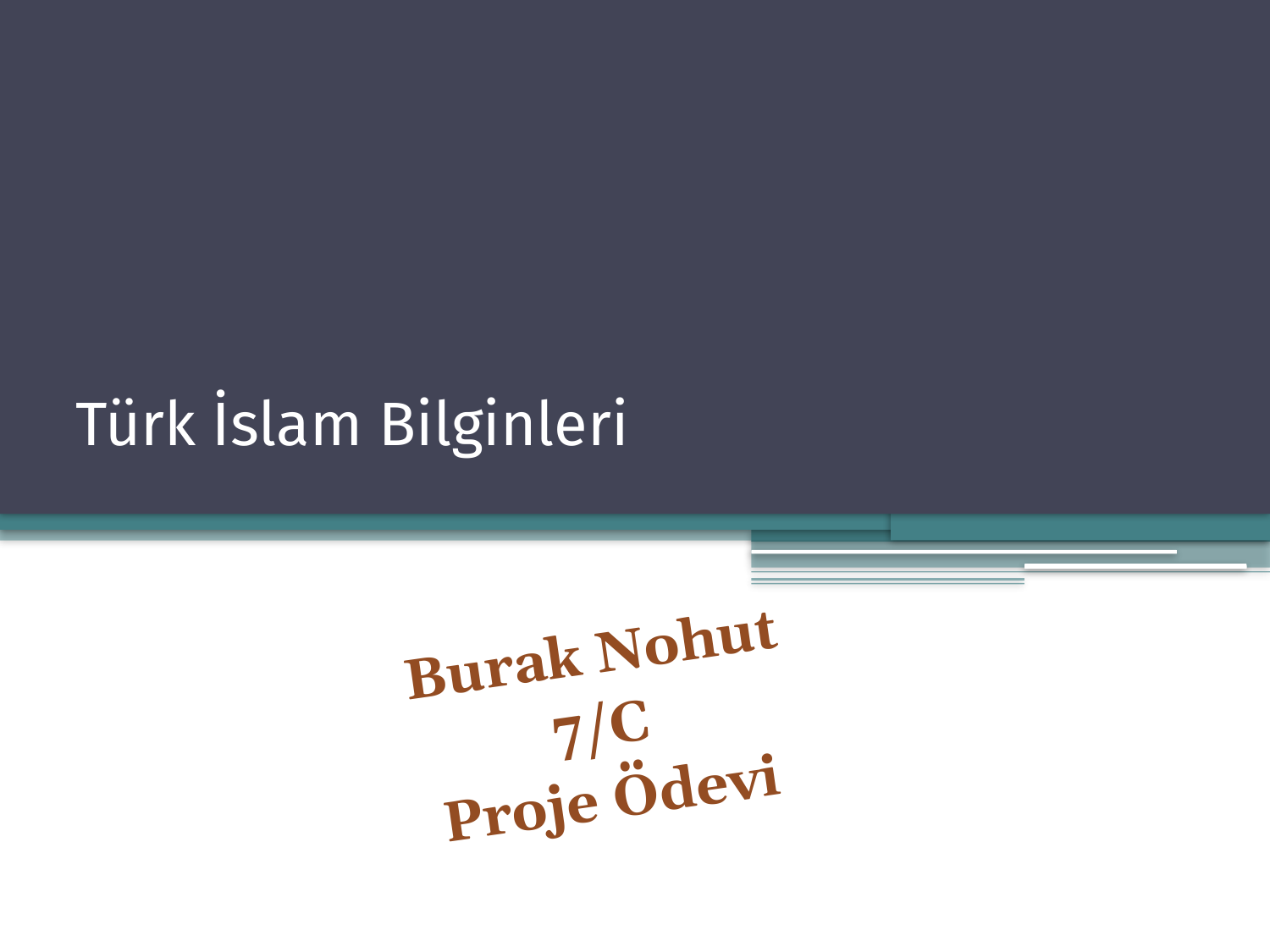

# Türk İslam Bilginleri
Burak Nohut
7/C
Proje Ödevi